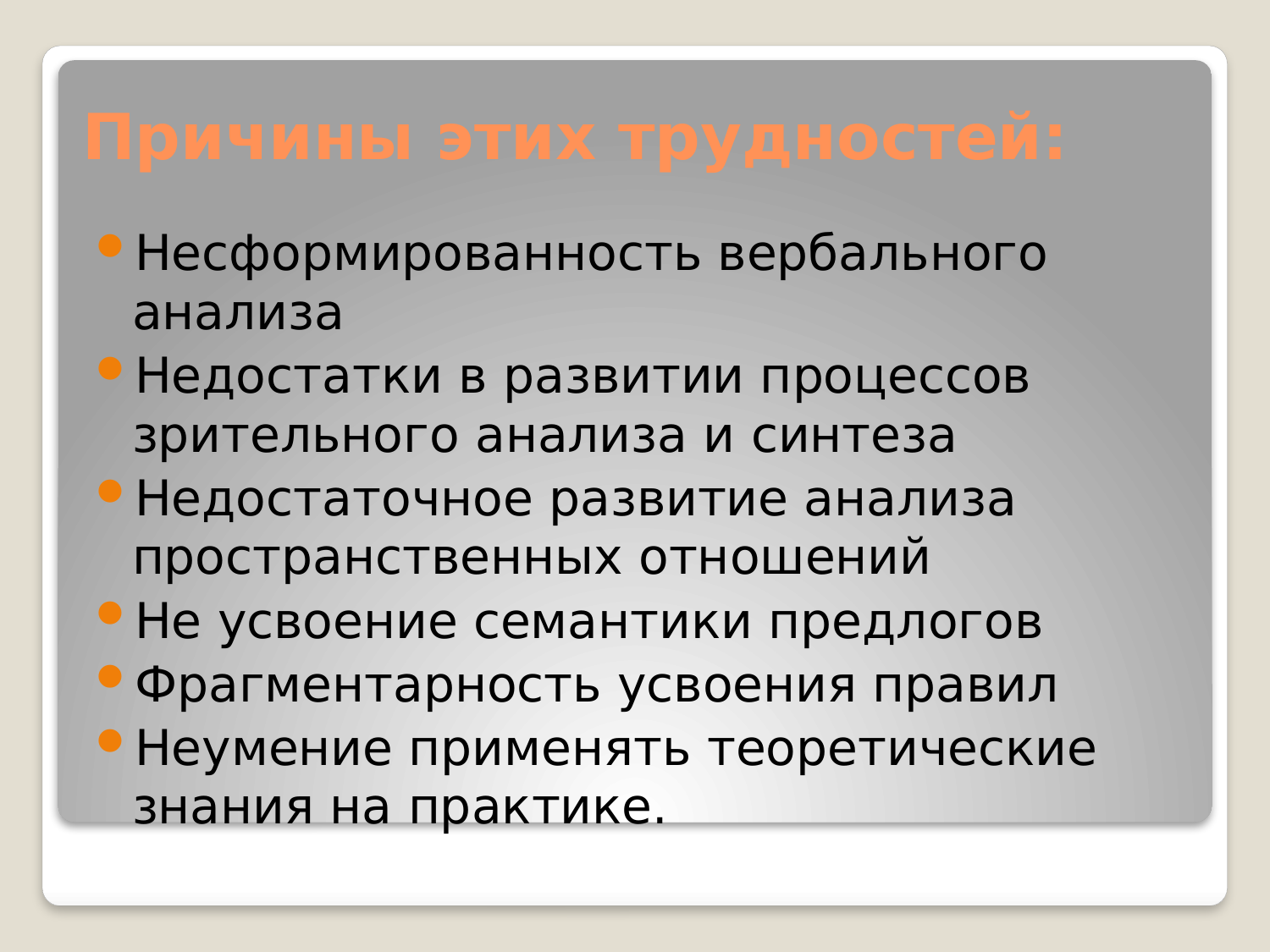

# Причины этих трудностей:
Несформированность вербального анализа
Недостатки в развитии процессов зрительного анализа и синтеза
Недостаточное развитие анализа пространственных отношений
Не усвоение семантики предлогов
Фрагментарность усвоения правил
Неумение применять теоретические знания на практике.